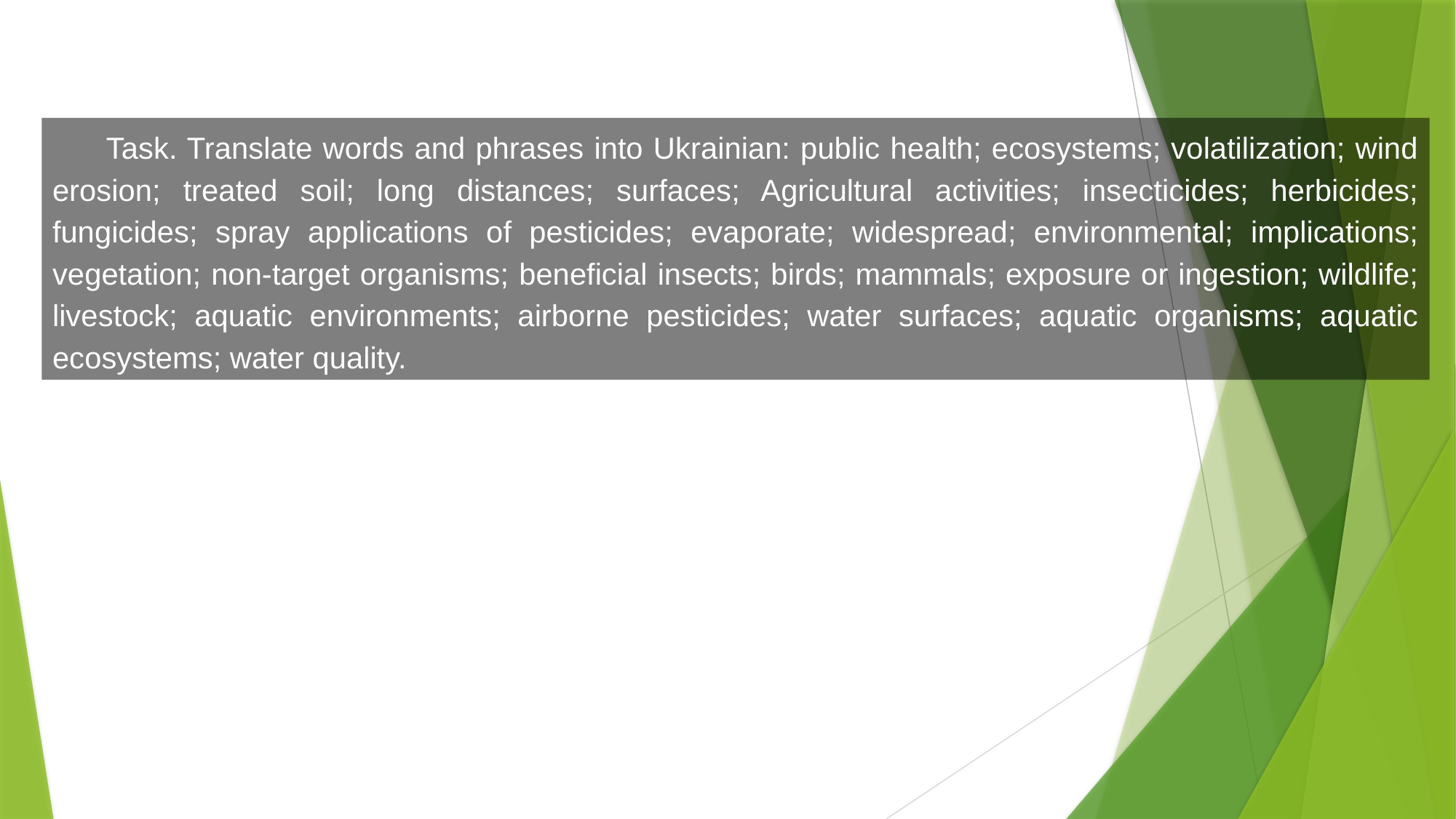

Task. Translate words and phrases into Ukrainian: public health; ecosystems; volatilization; wind erosion; treated soil; long distances; surfaces; Agricultural activities; insecticides; herbicides; fungicides; spray applications of pesticides; evaporate; widespread; environmental; implications; vegetation; non-target organisms; beneficial insects; birds; mammals; exposure or ingestion; wildlife; livestock; aquatic environments; airborne pesticides; water surfaces; aquatic organisms; aquatic ecosystems; water quality.